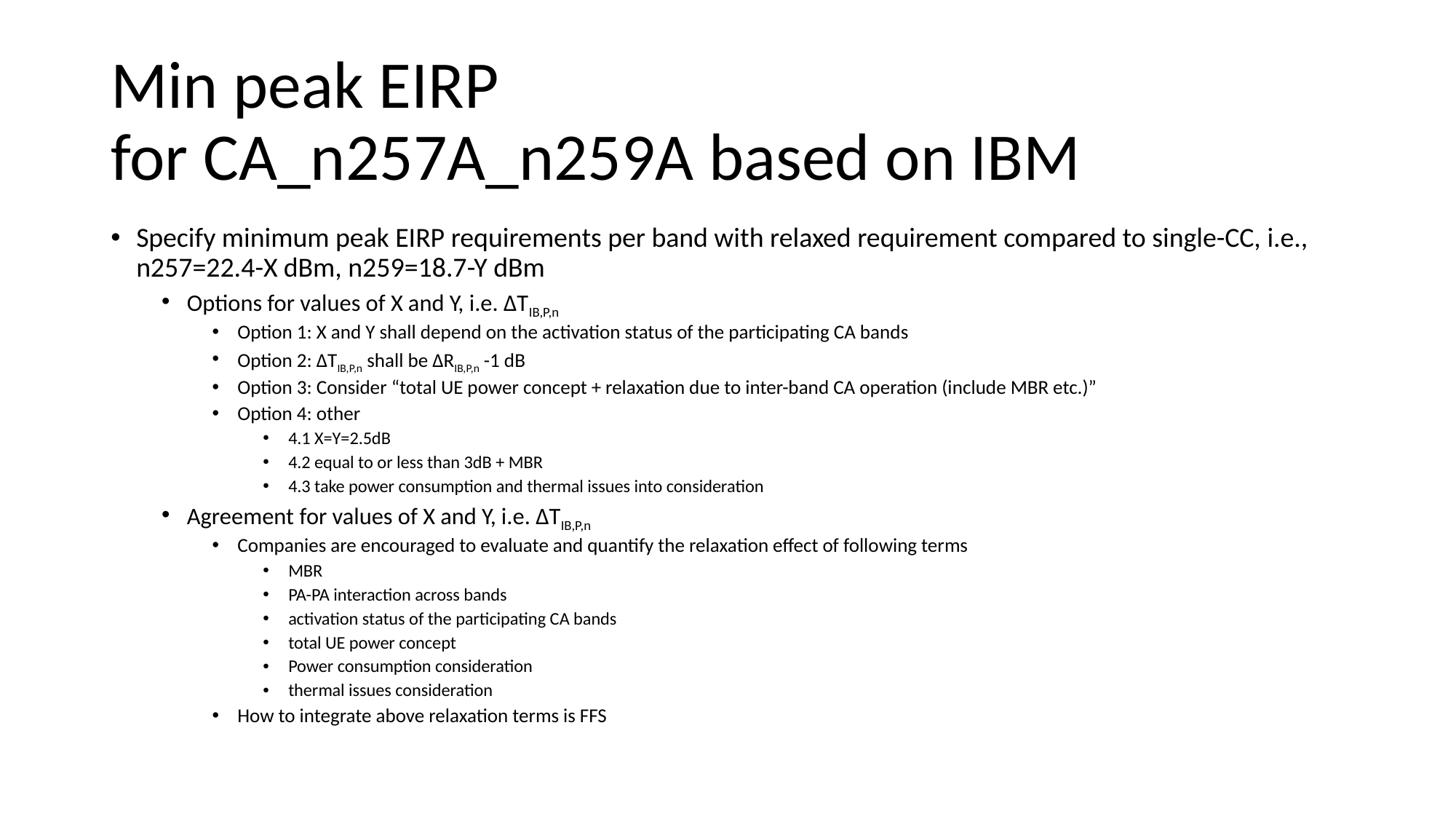

# Min peak EIRP for CA_n257A_n259A based on IBM
Specify minimum peak EIRP requirements per band with relaxed requirement compared to single-CC, i.e., n257=22.4-X dBm, n259=18.7-Y dBm
Options for values of X and Y, i.e. ΔTIB,P,n
Option 1: X and Y shall depend on the activation status of the participating CA bands
Option 2: ΔTIB,P,n shall be ΔRIB,P,n -1 dB
Option 3: Consider “total UE power concept + relaxation due to inter-band CA operation (include MBR etc.)”
Option 4: other
4.1 X=Y=2.5dB
4.2 equal to or less than 3dB + MBR
4.3 take power consumption and thermal issues into consideration
Agreement for values of X and Y, i.e. ΔTIB,P,n
Companies are encouraged to evaluate and quantify the relaxation effect of following terms
MBR
PA-PA interaction across bands
activation status of the participating CA bands
total UE power concept
Power consumption consideration
thermal issues consideration
How to integrate above relaxation terms is FFS